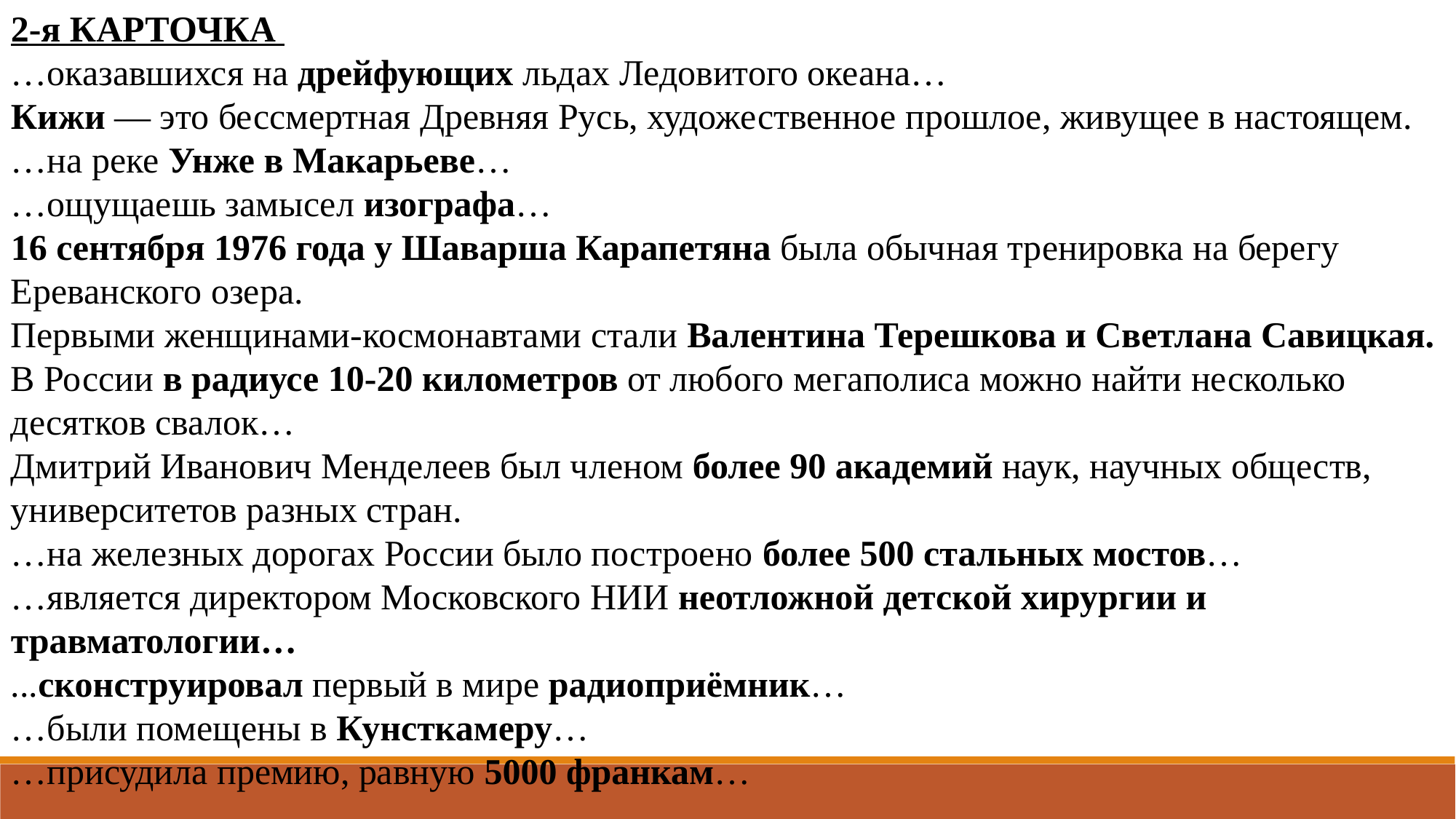

2-я КАРТОЧКА
…оказавшихся на дрейфующих льдах Ледовитого океана…
Кижи — это бессмертная Древняя Русь, художественное прошлое, живущее в настоящем.
…на реке Унже в Макарьеве…
…ощущаешь замысел изографа…
16 сентября 1976 года у Шаварша Карапетяна была обычная тренировка на берегу Ереванского озера.
Первыми женщинами-космонавтами стали Валентина Терешкова и Светлана Савицкая.
В России в радиусе 10-20 километров от любого мегаполиса можно найти несколько десятков свалок…
Дмитрий Иванович Менделеев был членом более 90 академий наук, научных обществ, университетов разных стран.
…на железных дорогах России было построено более 500 стальных мостов…
…является директором Московского НИИ неотложной детской хирургии и травматологии…
...сконструировал первый в мире радиоприёмник…
…были помещены в Кунсткамеру…
…присудила премию, равную 5000 франкам…